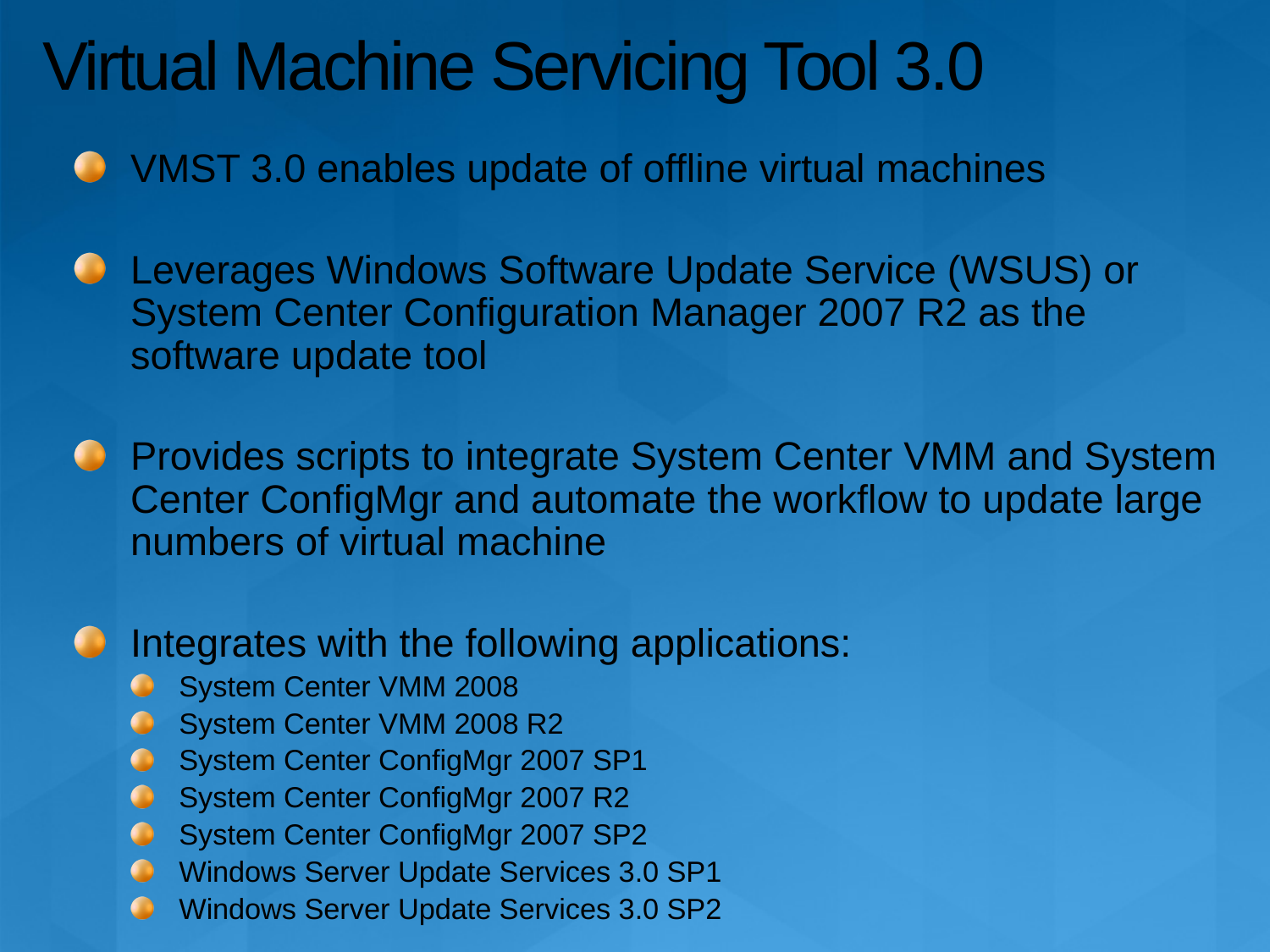

# Virtual Machine Servicing Tool 3.0
VMST 3.0 enables update of offline virtual machines

Leverages Windows Software Update Service (WSUS) or System Center Configuration Manager 2007 R2 as the software update tool

Provides scripts to integrate System Center VMM and System Center ConfigMgr and automate the workflow to update large numbers of virtual machine

Integrates with the following applications:
System Center VMM 2008
System Center VMM 2008 R2
System Center ConfigMgr 2007 SP1
System Center ConfigMgr 2007 R2
System Center ConfigMgr 2007 SP2
Windows Server Update Services 3.0 SP1
Windows Server Update Services 3.0 SP2